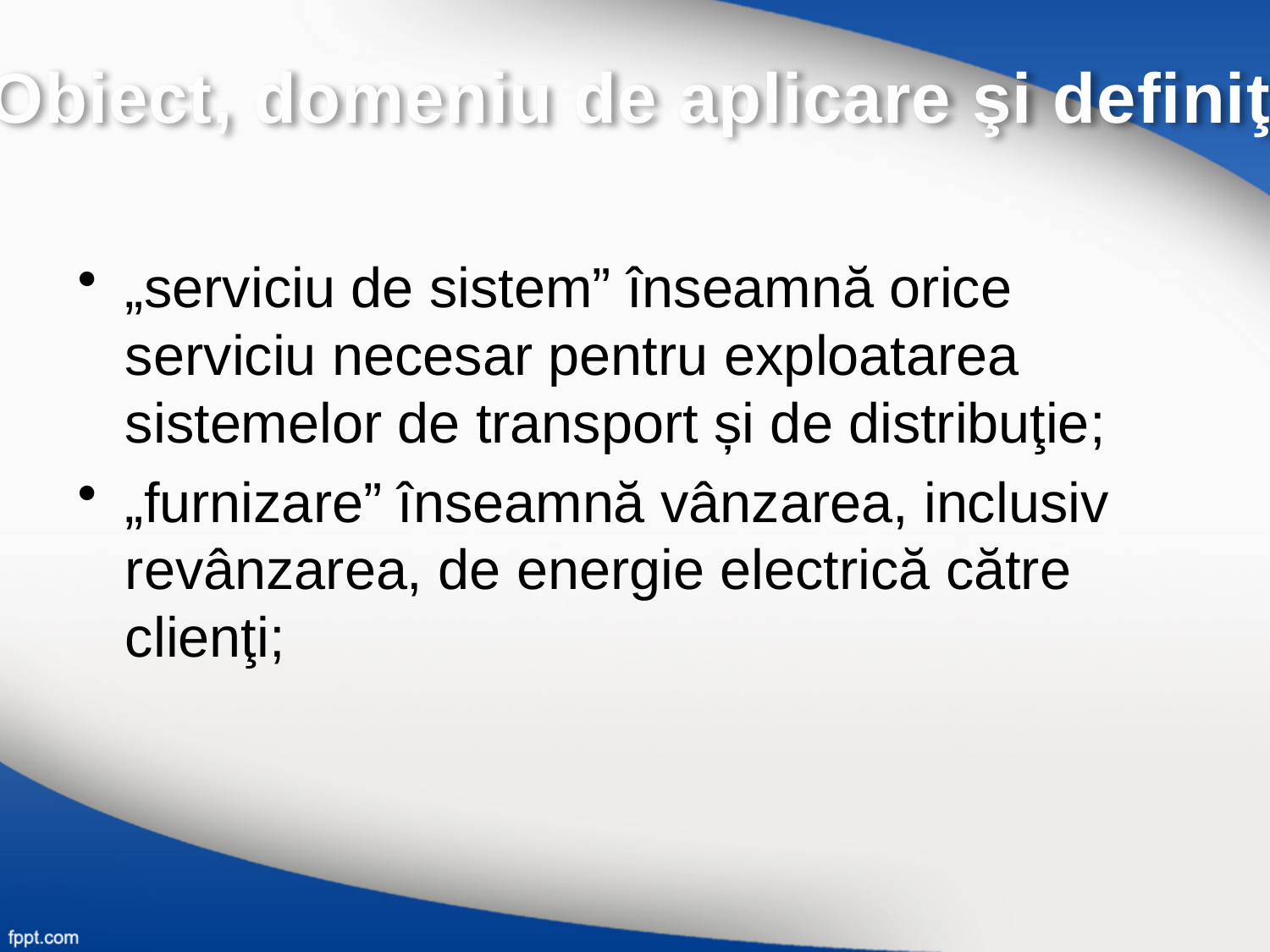

I – Obiect, domeniu de aplicare şi definiţii

„serviciu de sistem” înseamnă orice serviciu necesar pentru exploatarea sistemelor de transport și de distribuţie;
„furnizare” înseamnă vânzarea, inclusiv revânzarea, de energie electrică către clienţi;